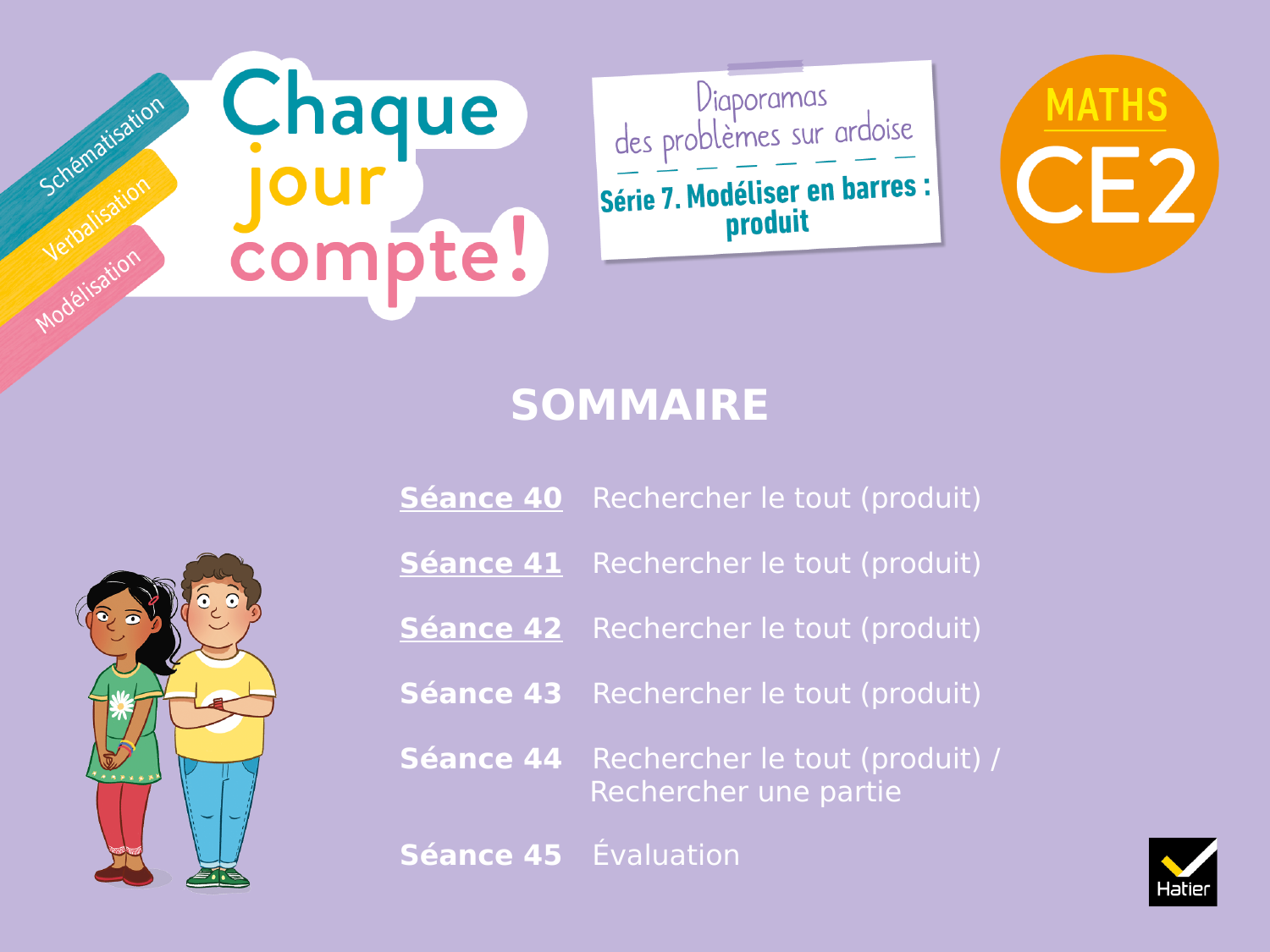

SOMMAIRE
Séance 40   Rechercher le tout (produit)

Séance 41   Rechercher le tout (produit)

Séance 42   Rechercher le tout (produit)

Séance 43   Rechercher le tout (produit)

Séance 44   Rechercher le tout (produit) /
Rechercher une partie

Séance 45   Évaluation